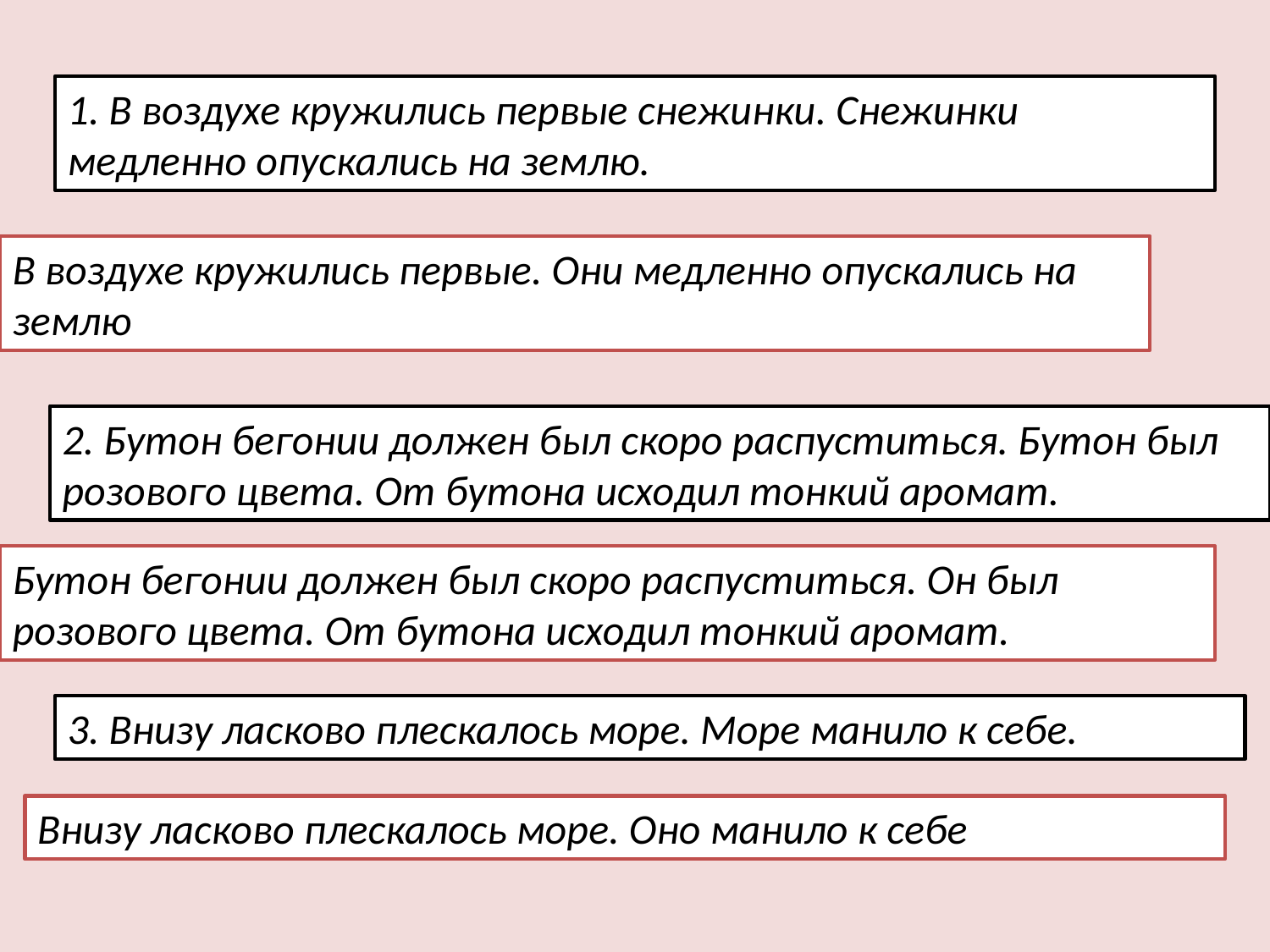

1. В воздухе кружились первые снежинки. Снежинки медленно опускались на землю.
В воздухе кружились первые. Они медленно опускались на землю
2. Бутон бегонии должен был скоро распуститься. Бутон был розового цвета. От бутона исходил тонкий аромат.
Бутон бегонии должен был скоро распуститься. Он был розового цвета. От бутона исходил тонкий аромат.
3. Внизу ласково плескалось море. Море манило к себе.
Внизу ласково плескалось море. Оно манило к себе